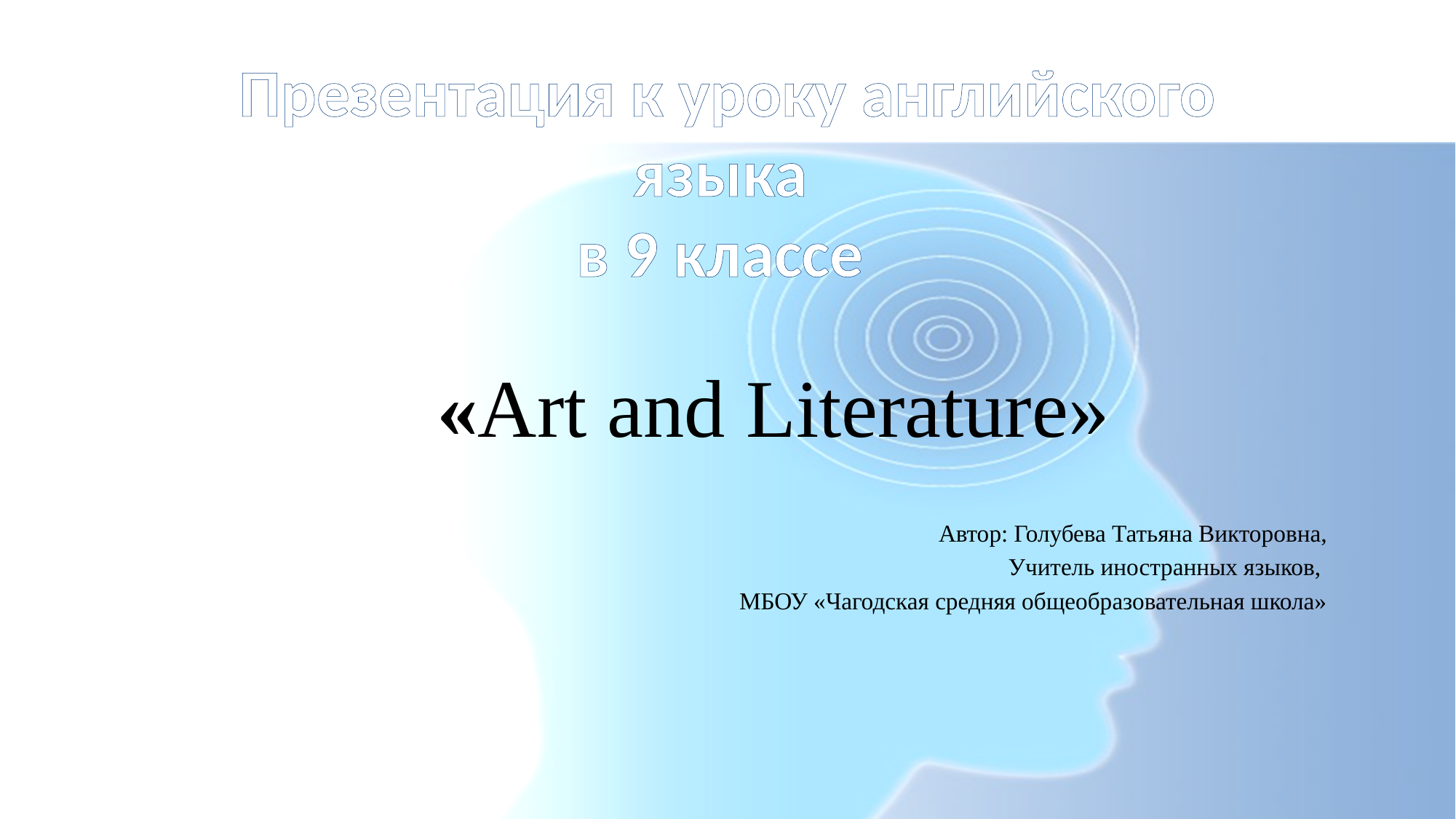

# Презентация к уроку английского языка в 9 классе
«Art and Literature»

Автор: Голубева Татьяна Викторовна,
Учитель иностранных языков,
МБОУ «Чагодская средняя общеобразовательная школа»